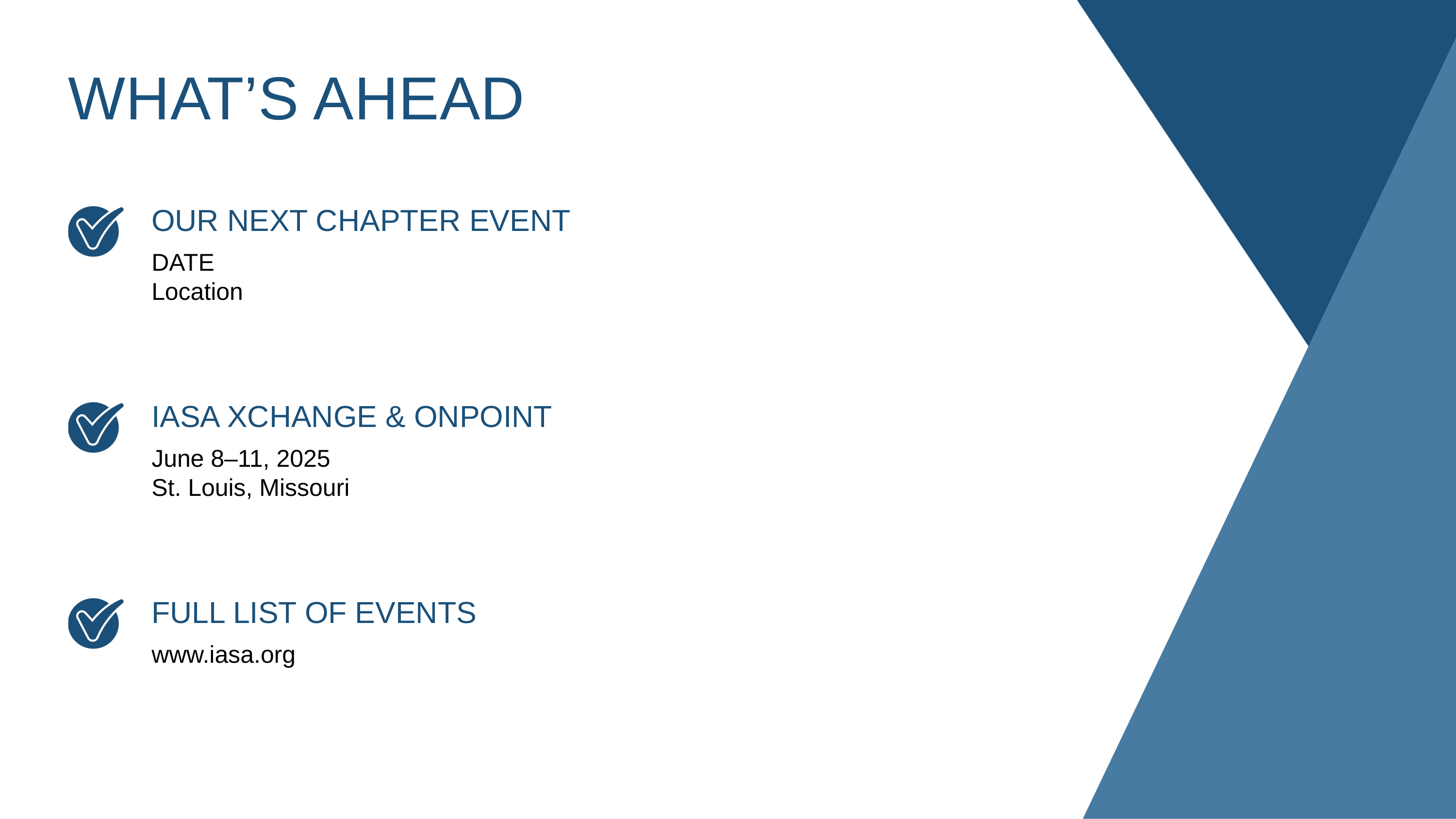

WHAT’S AHEAD
OUR NEXT CHAPTER EVENT

DATE
Location

IASA XCHANGE & ONPOINT

June 8–11, 2025
St. Louis, Missouri

FULL LIST OF EVENTS

www.iasa.org